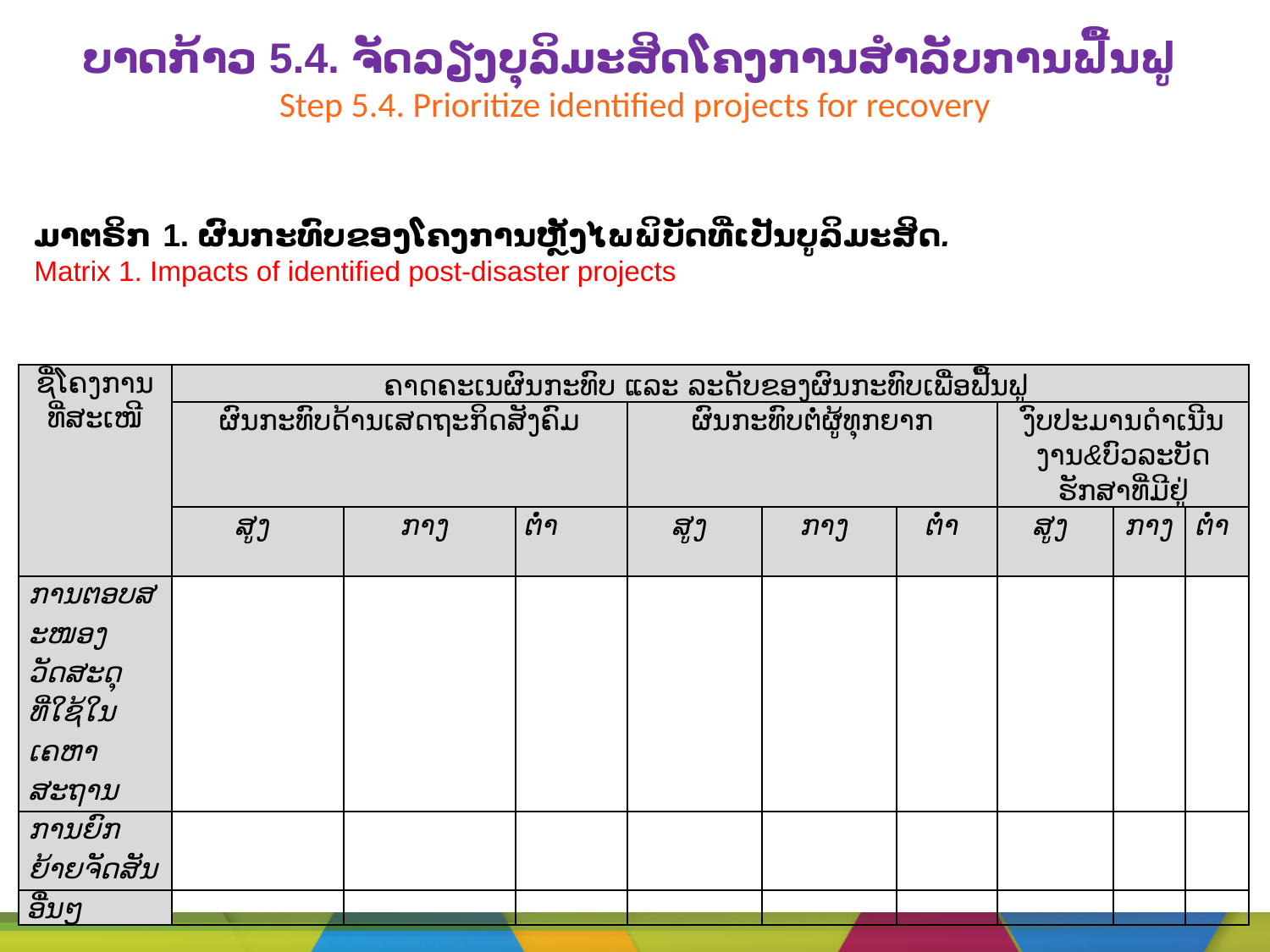

# ບາດກ້າວ 5.4. ຈັດລຽງບຸລິມະສິດໂຄງການສຳລັບການຟື້ນຟູ Step 5.4. Prioritize identified projects for recovery
ມາຕຣິກ 1. ຜົນ​ກະທົບ​ຂອງ​ໂຄງການ​ຫຼັງ​ໄພພິບັດທີ່ເປັນບູລິມະສິດ.
Matrix 1. Impacts of identified post-disaster projects
| ຊື່ໂຄງການທີ່ສະເໜີ | ຄາດຄະເນຜົນກະທົບ ແລະ ລະດັບຂອງຜົນກະທົບເພື່ອຟື້ນຟູ |  |  |  |  |  |  |  |  |
| --- | --- | --- | --- | --- | --- | --- | --- | --- | --- |
|  | ຜົນກະທົບດ້ານເສດຖະກິດສັງຄົມ |  |  | ຜົນກະທົບຕໍ່ຜູ້ທຸກຍາກ |  |  | ງົບປະມານດໍາເນີນງານ&ບົວ​ລະ​ບັດ​ຮັກສາ​ທີ່​ມີ​ຢູ່ |  |  |
|  | ສູງ | ກາງ | ຕໍ່າ | ສູງ | ກາງ | ຕໍ່າ | ສູງ | ກາງ | ຕໍ່າ |
| ການຕອບສະໜອງວັດສະດຸ ທີ່ໃຊ້ໃນເຄຫາສະຖານ |  |  |  |  |  |  |  |  |  |
| ການຍົກຍ້າຍຈັດສັນ |  |  |  |  |  |  |  |  |  |
| ອື່ນໆ |  |  |  |  |  |  |  |  |  |